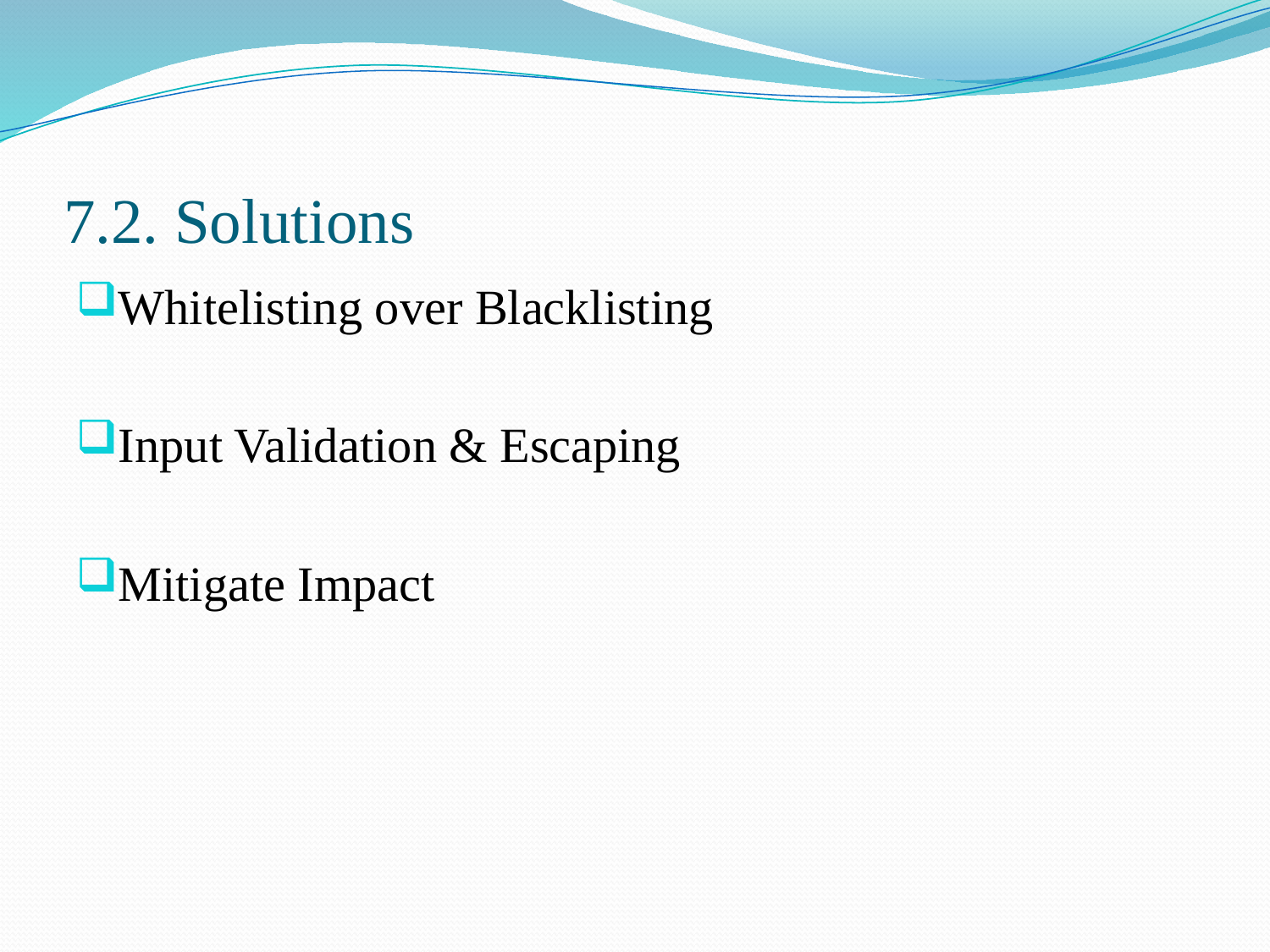

# 7.2. Solutions
Whitelisting over Blacklisting

Input Validation & Escaping

Mitigate Impact